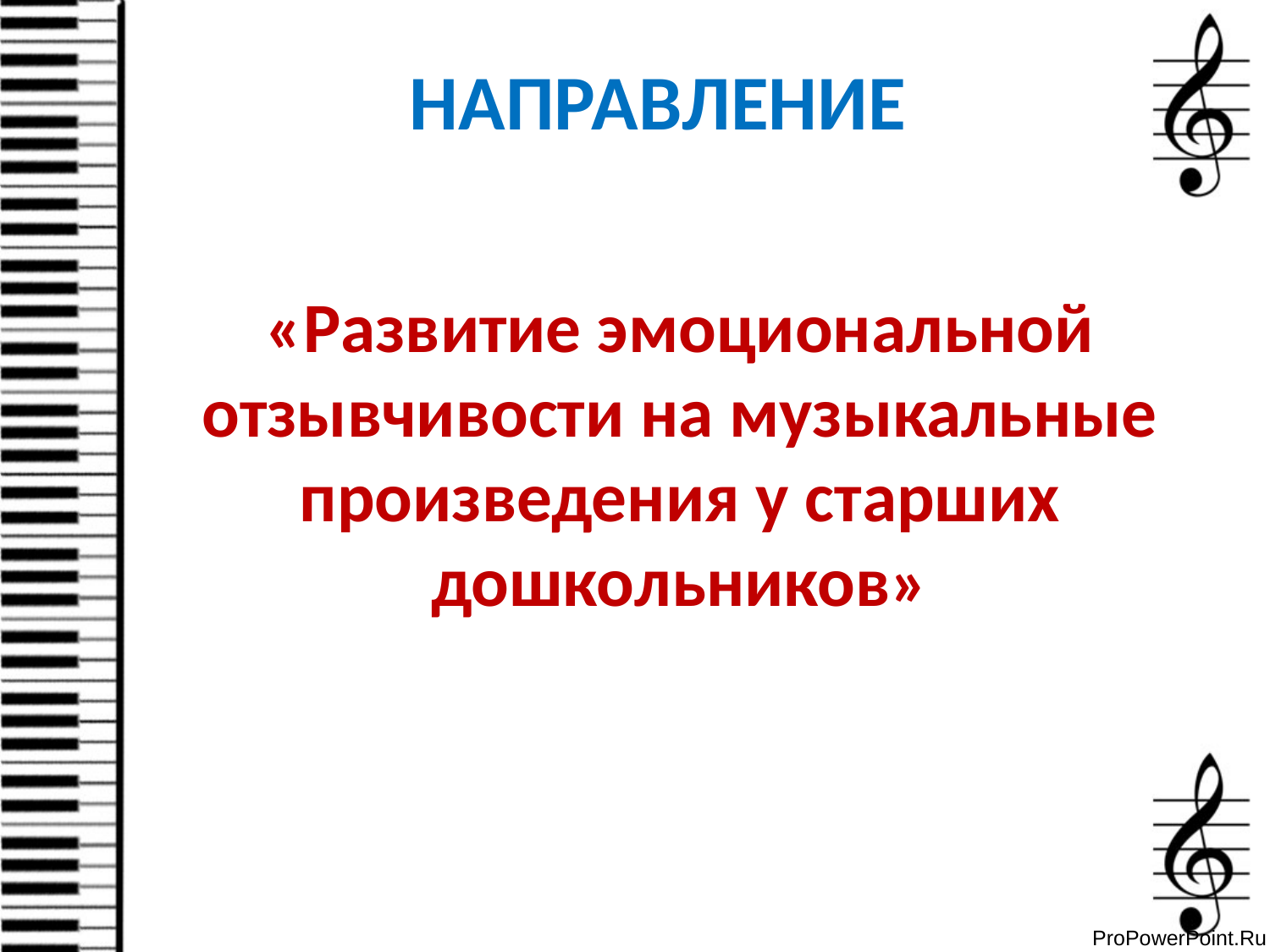

НАПРАВЛЕНИЕ
«Развитие эмоциональной отзывчивости на музыкальные произведения у старших дошкольников»